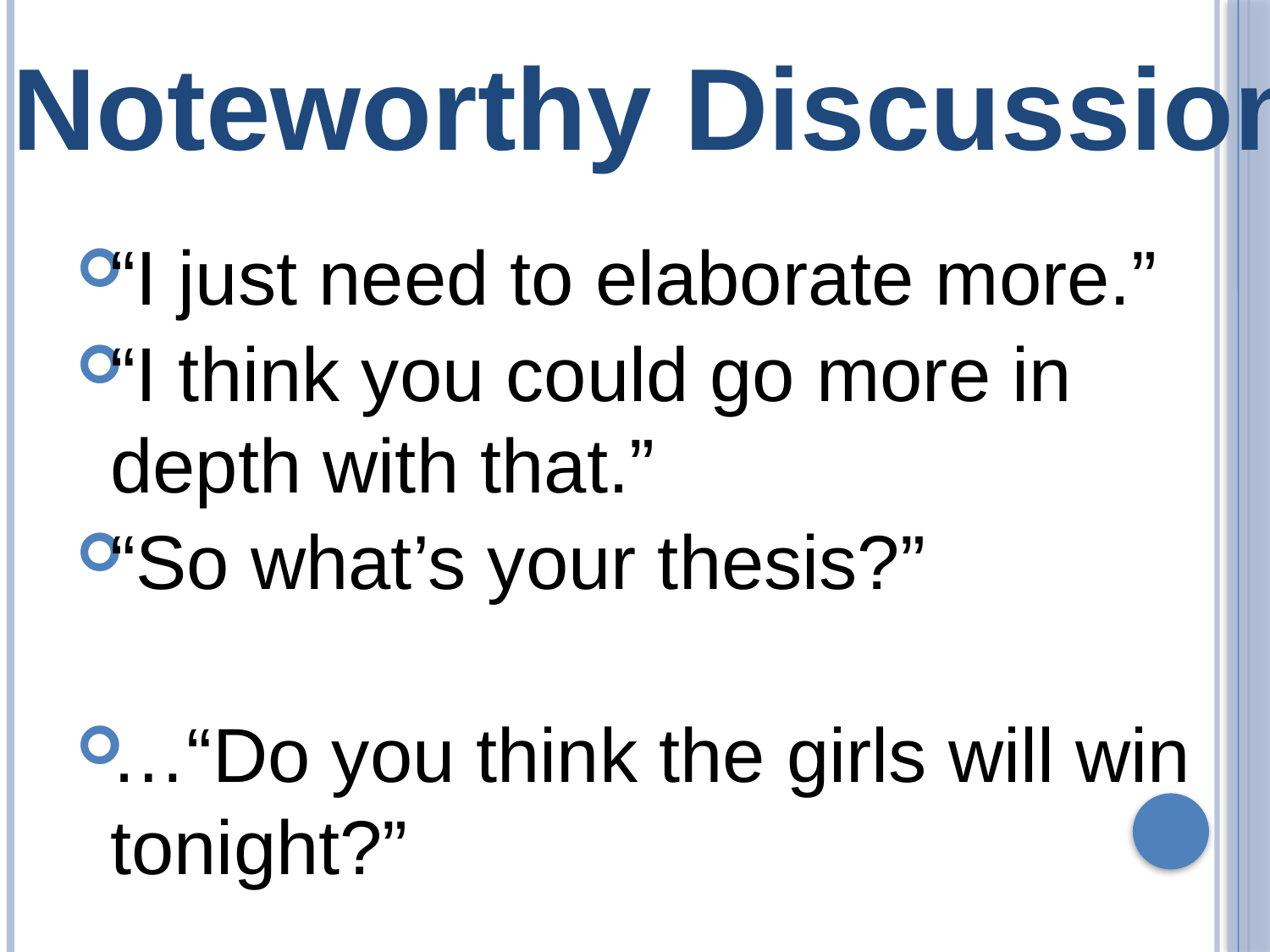

# Noteworthy Discussion
“I just need to elaborate more.”
“I think you could go more in depth with that.”
“So what’s your thesis?”

…“Do you think the girls will win tonight?”